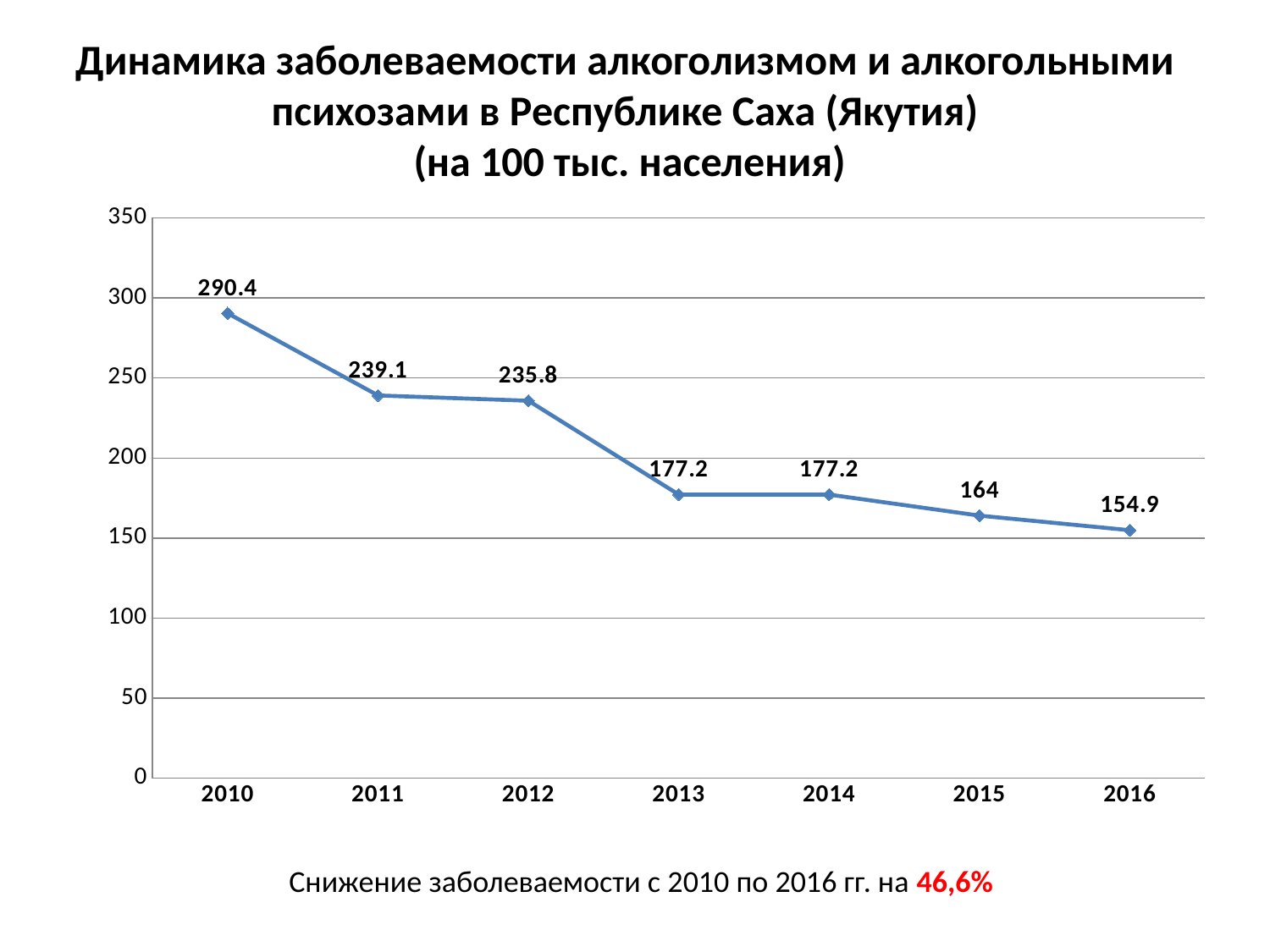

Динамика заболеваемости алкоголизмом и алкогольными психозами в Республике Саха (Якутия)
 (на 100 тыс. населения)

### Chart

| Category |  |
|---|---|
| 2010 | 290.4 |
| 2011 | 239.1 |
| 2012 | 235.8 |
| 2013 | 177.2 |
| 2014 | 177.2 |
| 2015 | 164.0 |
| 2016 | 154.9 |
Снижение заболеваемости с 2010 по 2016 гг. на 46,6%